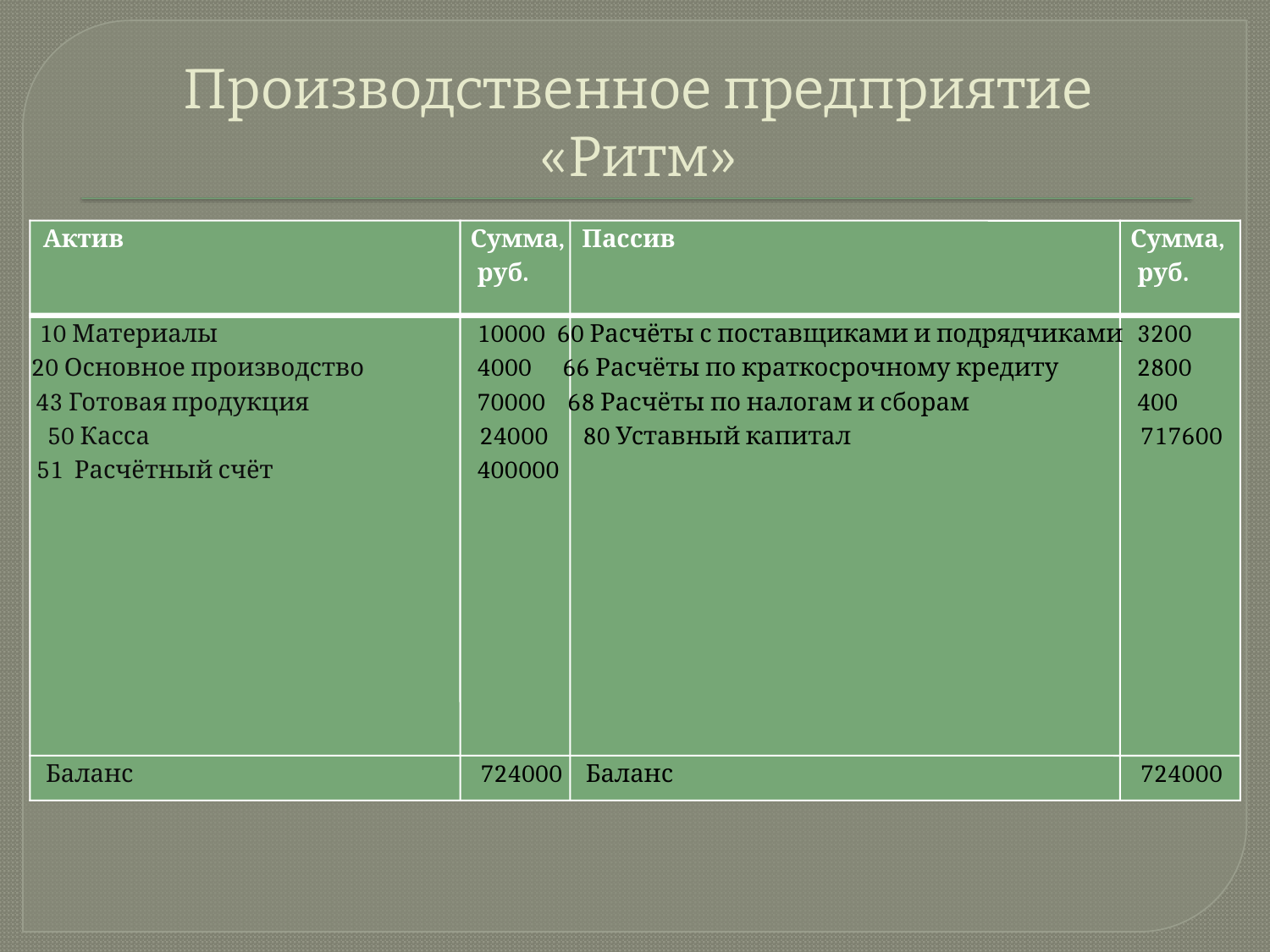

# Производственное предприятие «Ритм»

Актив
Сумма,
Пассив
Сумма,
Баланс на начало отчётного периода
руб.
руб.

10 Материалы
10000
60 Расчёты с поставщиками и подрядчиками
3200
20 Основное производство
4000
66 Расчёты по краткосрочному кредиту
2800
43 Готовая продукция
70000
68 Расчёты по налогам и сборам
400
50 Касса
24000
80 Уставный капитал
717600
51  Расчётный счёт
400000

Баланс
724000
Баланс
724000